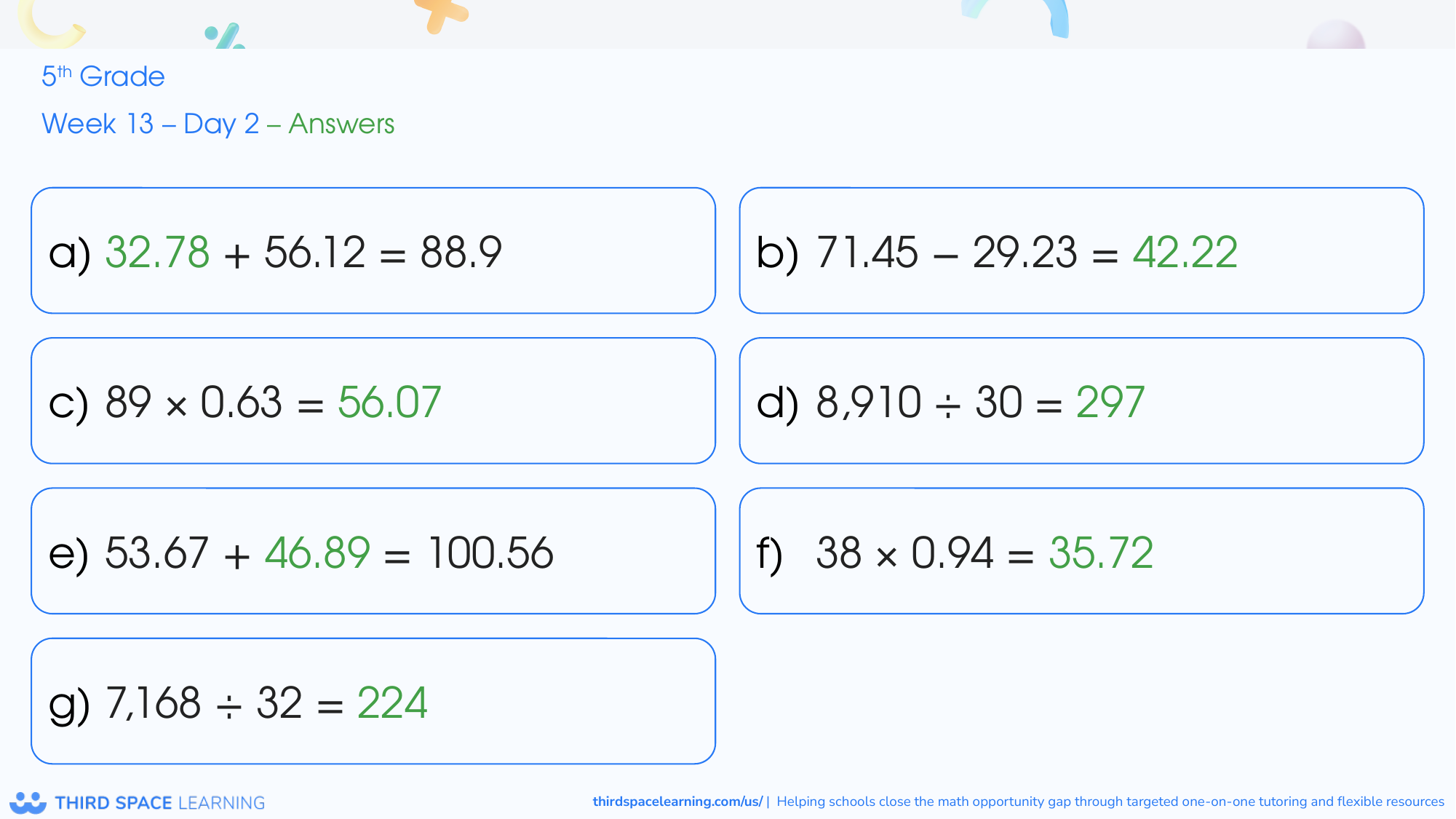

5th Grade
Week 13 – Day 2 – Answers
32.78 + 56.12 = 88.9
71.45 − 29.23 = 42.22
89 × 0.63 = 56.07
8,910 ÷ 30 = 297
53.67 + 46.89 = 100.56
38 × 0.94 = 35.72
7,168 ÷ 32 = 224